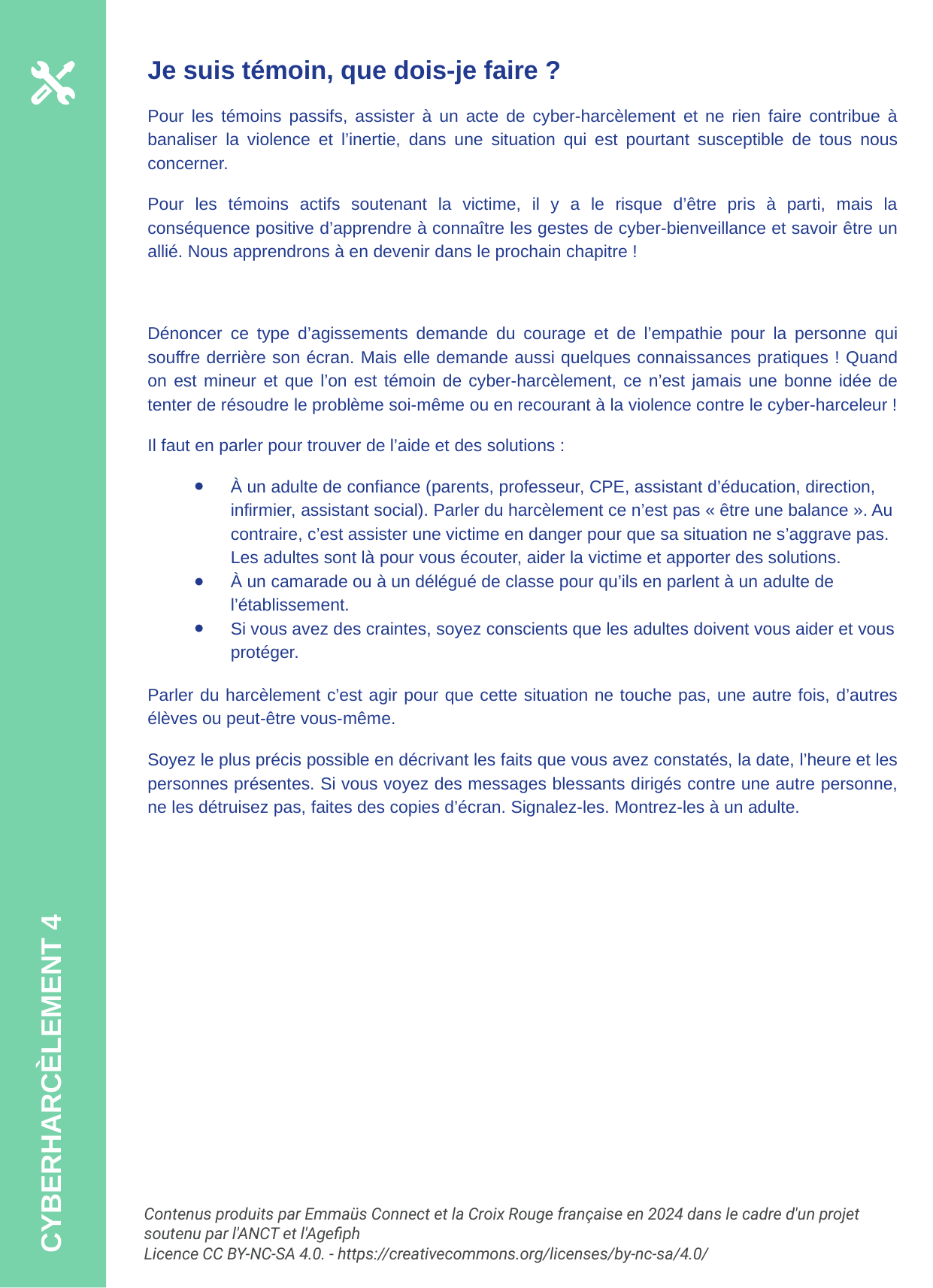

Je suis témoin, que dois-je faire ?
Pour les témoins passifs, assister à un acte de cyber-harcèlement et ne rien faire contribue à banaliser la violence et l’inertie, dans une situation qui est pourtant susceptible de tous nous concerner.
Pour les témoins actifs soutenant la victime, il y a le risque d’être pris à parti, mais la conséquence positive d’apprendre à connaître les gestes de cyber-bienveillance et savoir être un allié. Nous apprendrons à en devenir dans le prochain chapitre !

Dénoncer ce type d’agissements demande du courage et de l’empathie pour la personne qui souffre derrière son écran. Mais elle demande aussi quelques connaissances pratiques ! Quand on est mineur et que l’on est témoin de cyber-harcèlement, ce n’est jamais une bonne idée de tenter de résoudre le problème soi-même ou en recourant à la violence contre le cyber-harceleur !
Il faut en parler pour trouver de l’aide et des solutions :
À un adulte de confiance (parents, professeur, CPE, assistant d’éducation, direction, infirmier, assistant social). Parler du harcèlement ce n’est pas « être une balance ». Au contraire, c’est assister une victime en danger pour que sa situation ne s’aggrave pas. Les adultes sont là pour vous écouter, aider la victime et apporter des solutions.
À un camarade ou à un délégué de classe pour qu’ils en parlent à un adulte de l’établissement.
Si vous avez des craintes, soyez conscients que les adultes doivent vous aider et vous protéger.
Parler du harcèlement c’est agir pour que cette situation ne touche pas, une autre fois, d’autres élèves ou peut-être vous-même.
Soyez le plus précis possible en décrivant les faits que vous avez constatés, la date, l’heure et les personnes présentes. Si vous voyez des messages blessants dirigés contre une autre personne, ne les détruisez pas, faites des copies d’écran. Signalez-les. Montrez-les à un adulte.

CYBERHARCÈLEMENT 4